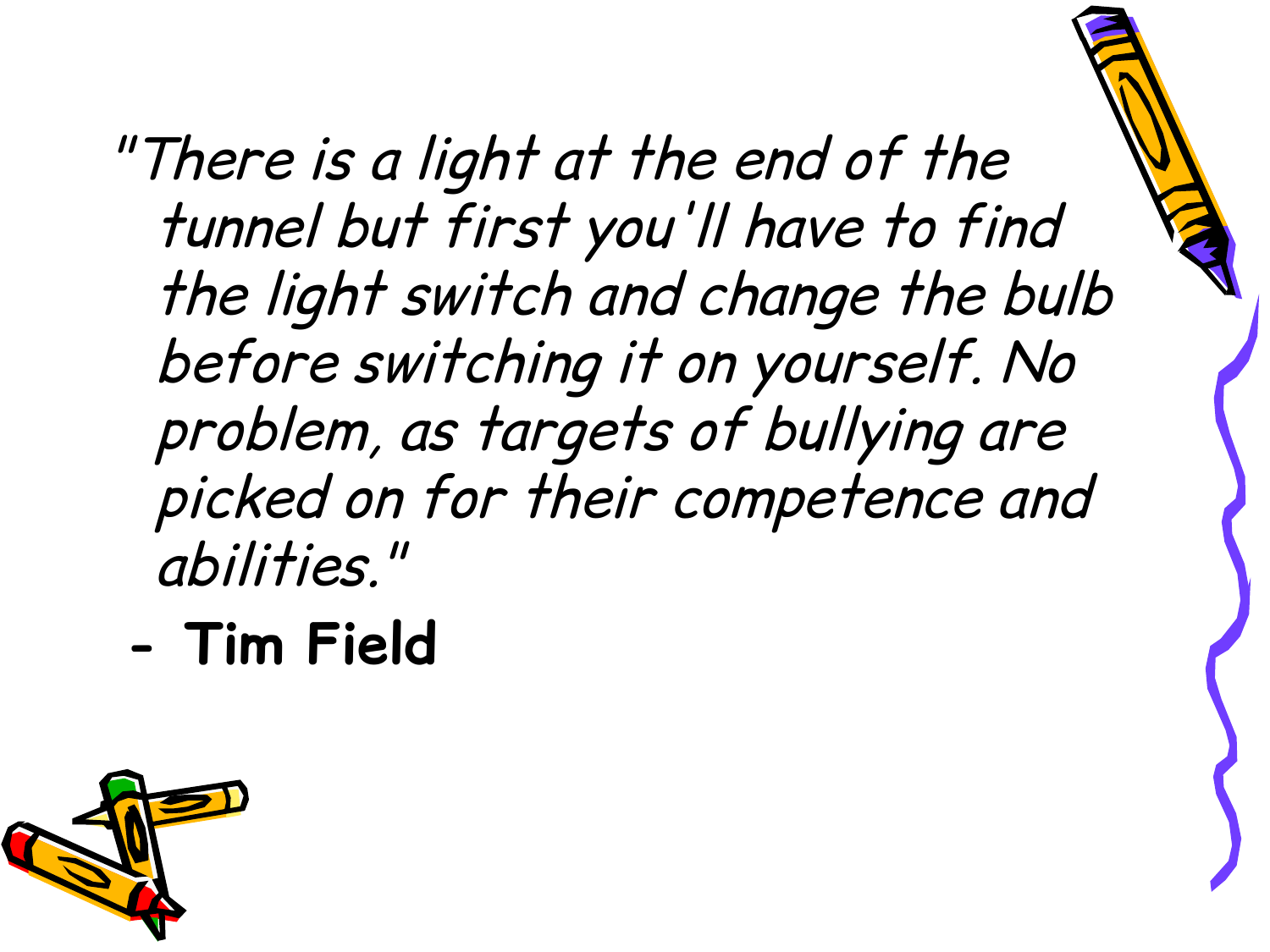

"There is a light at the end of the tunnel but first you'll have to find the light switch and change the bulb before switching it on yourself. No problem, as targets of bullying are picked on for their competence and abilities."
 - Tim Field